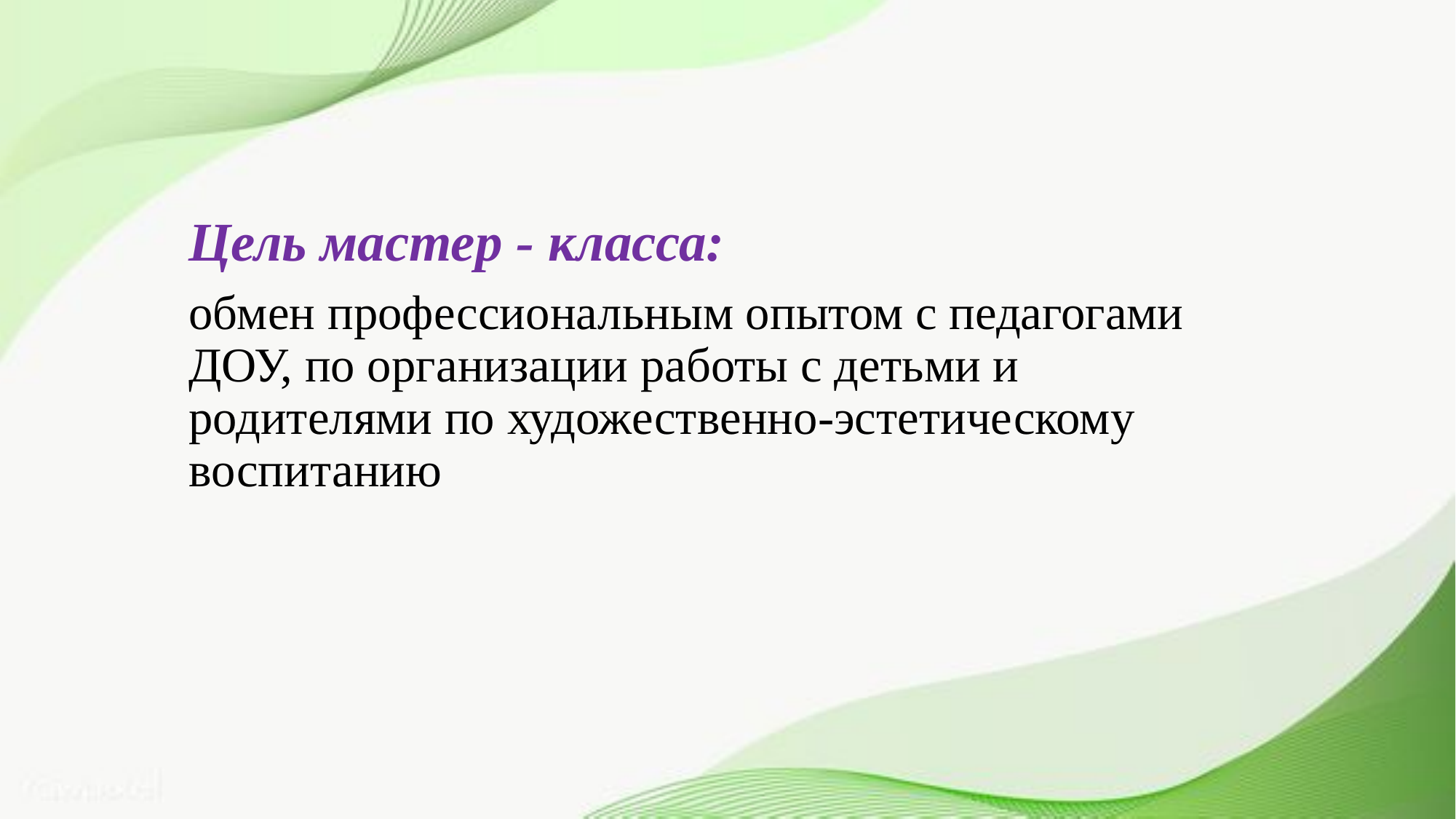

Цель мастер - класса:
обмен профессиональным опытом с педагогами ДОУ, по организации работы с детьми и родителями по художественно-эстетическому воспитанию